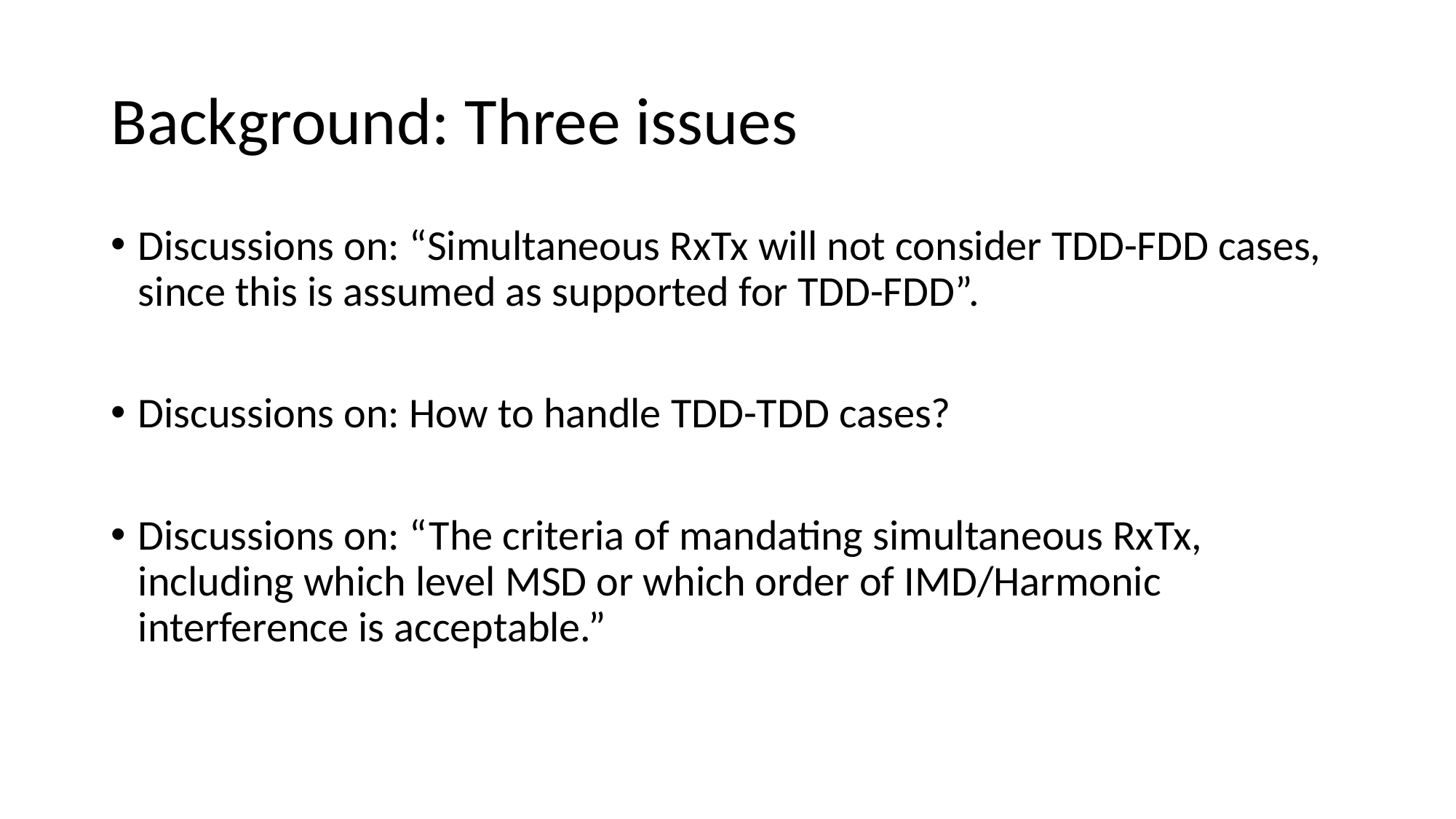

# Background: Three issues
Discussions on: “Simultaneous RxTx will not consider TDD-FDD cases, since this is assumed as supported for TDD-FDD”.

Discussions on: How to handle TDD-TDD cases?

Discussions on: “The criteria of mandating simultaneous RxTx, including which level MSD or which order of IMD/Harmonic interference is acceptable.”